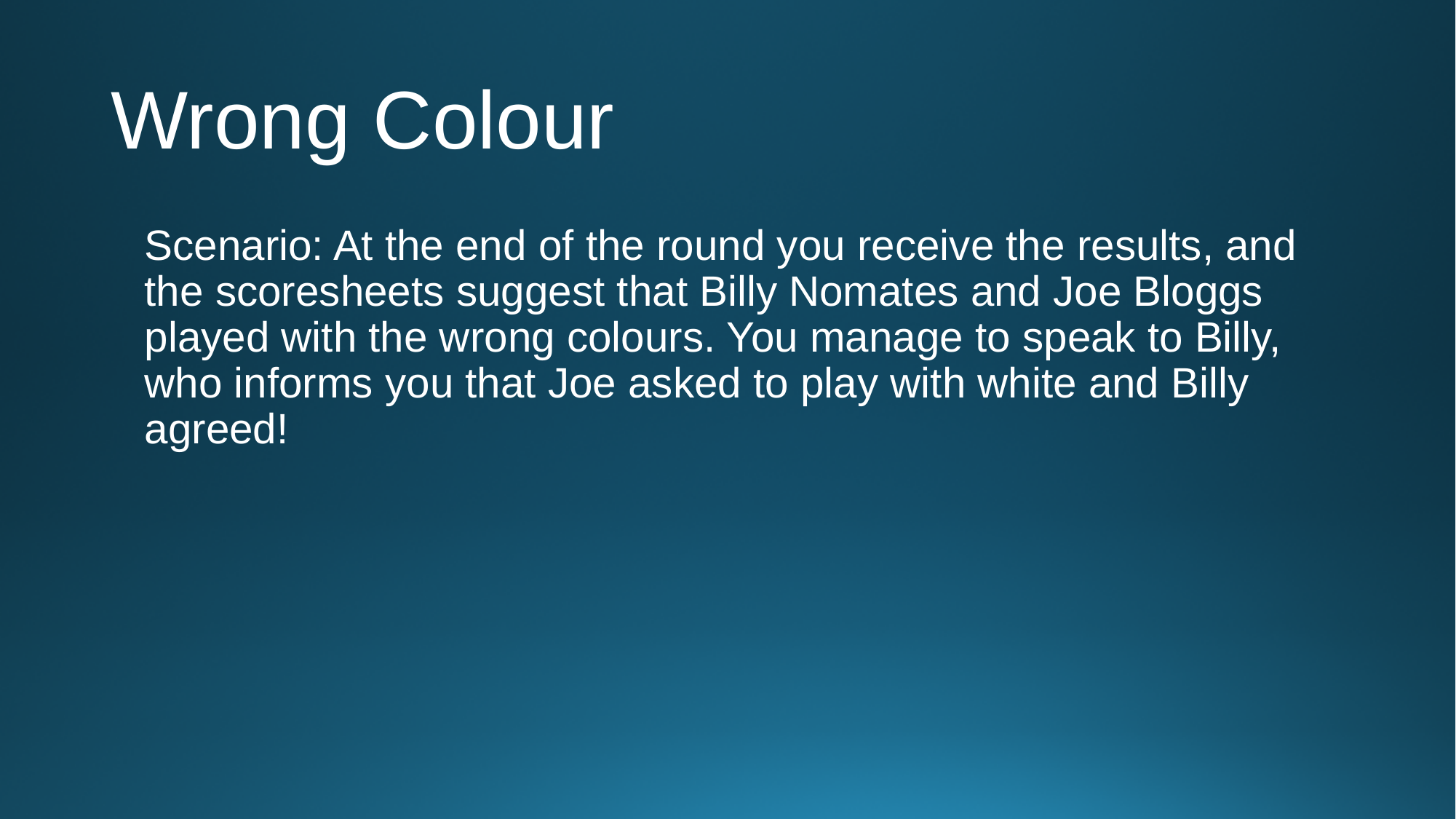

# Wrong Colour
Scenario: At the end of the round you receive the results, and the scoresheets suggest that Billy Nomates and Joe Bloggs played with the wrong colours. You manage to speak to Billy, who informs you that Joe asked to play with white and Billy agreed!